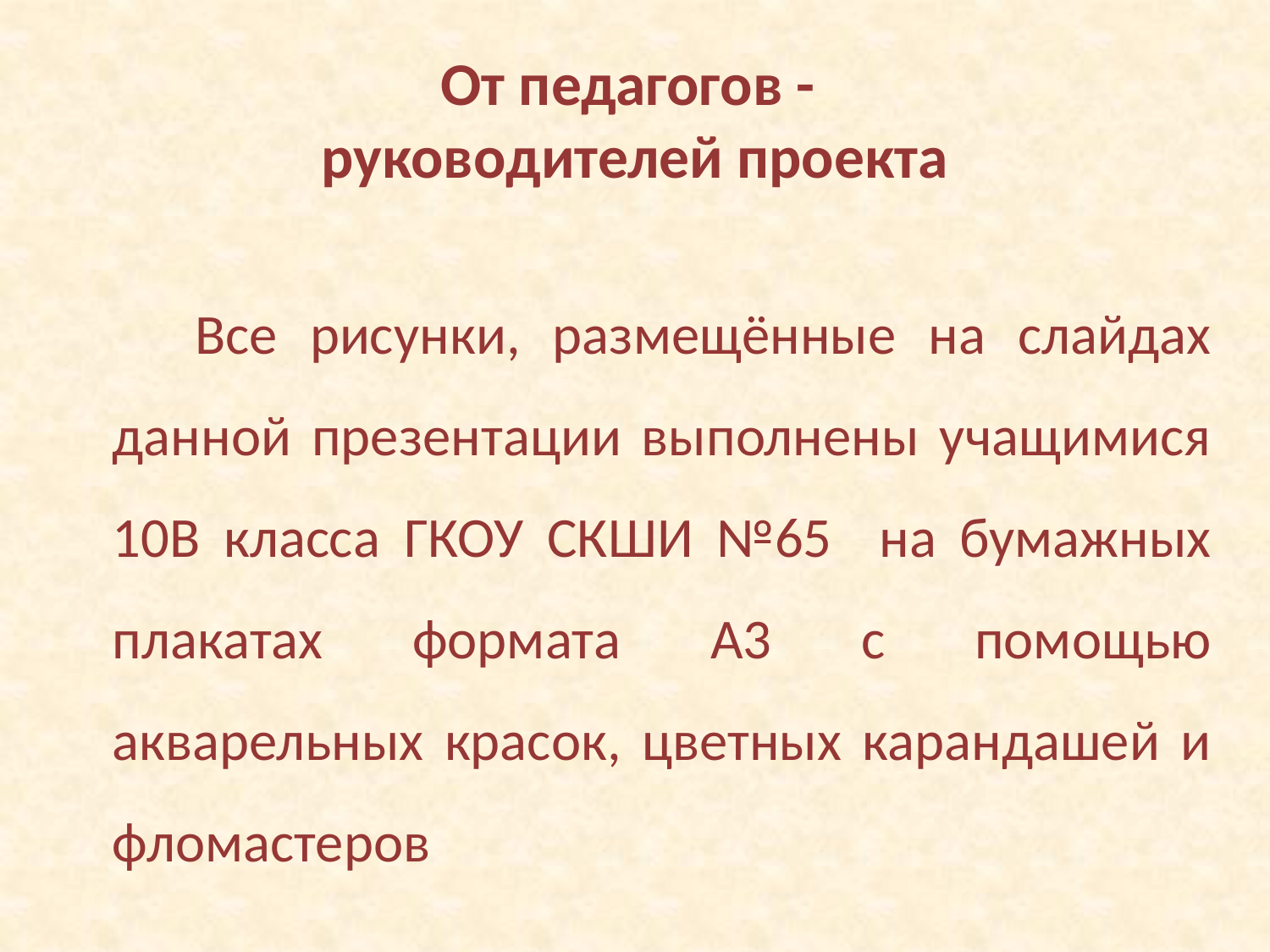

# От педагогов - руководителей проекта
    Все рисунки, размещённые на слайдах данной презентации выполнены учащимися 10В класса ГКОУ СКШИ №65  на бумажных плакатах формата А3 с помощью акварельных красок, цветных карандашей и фломастеров